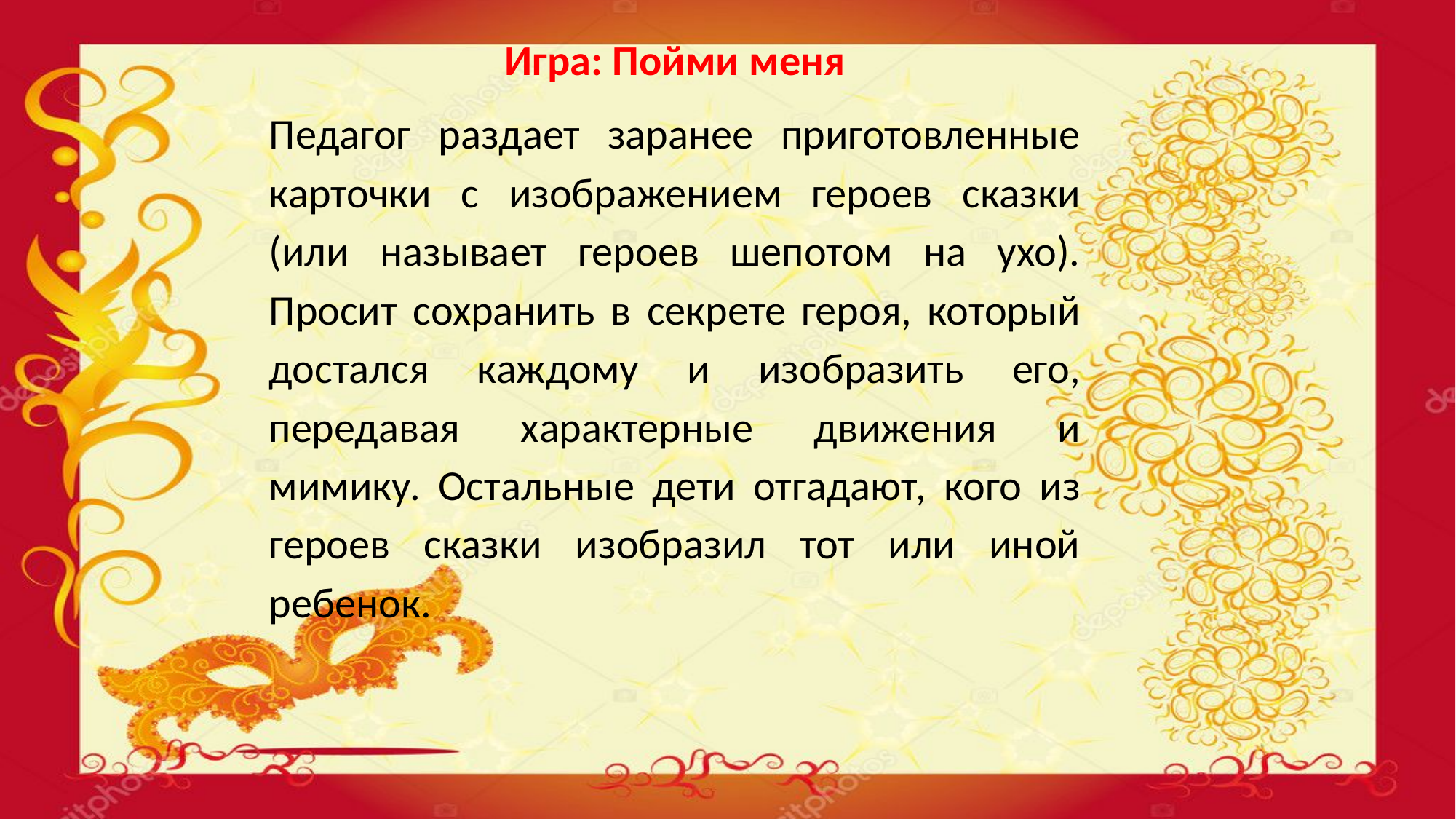

Игра: Пойми меня
Педагог раздает заранее приготовленные карточки с изображением героев сказки (или называет героев шепотом на ухо). Просит сохранить в секрете героя, который достался каждому и изобразить его, передавая характерные движения и мимику. Остальные дети отгадают, кого из героев сказки изобразил тот или иной ребенок.